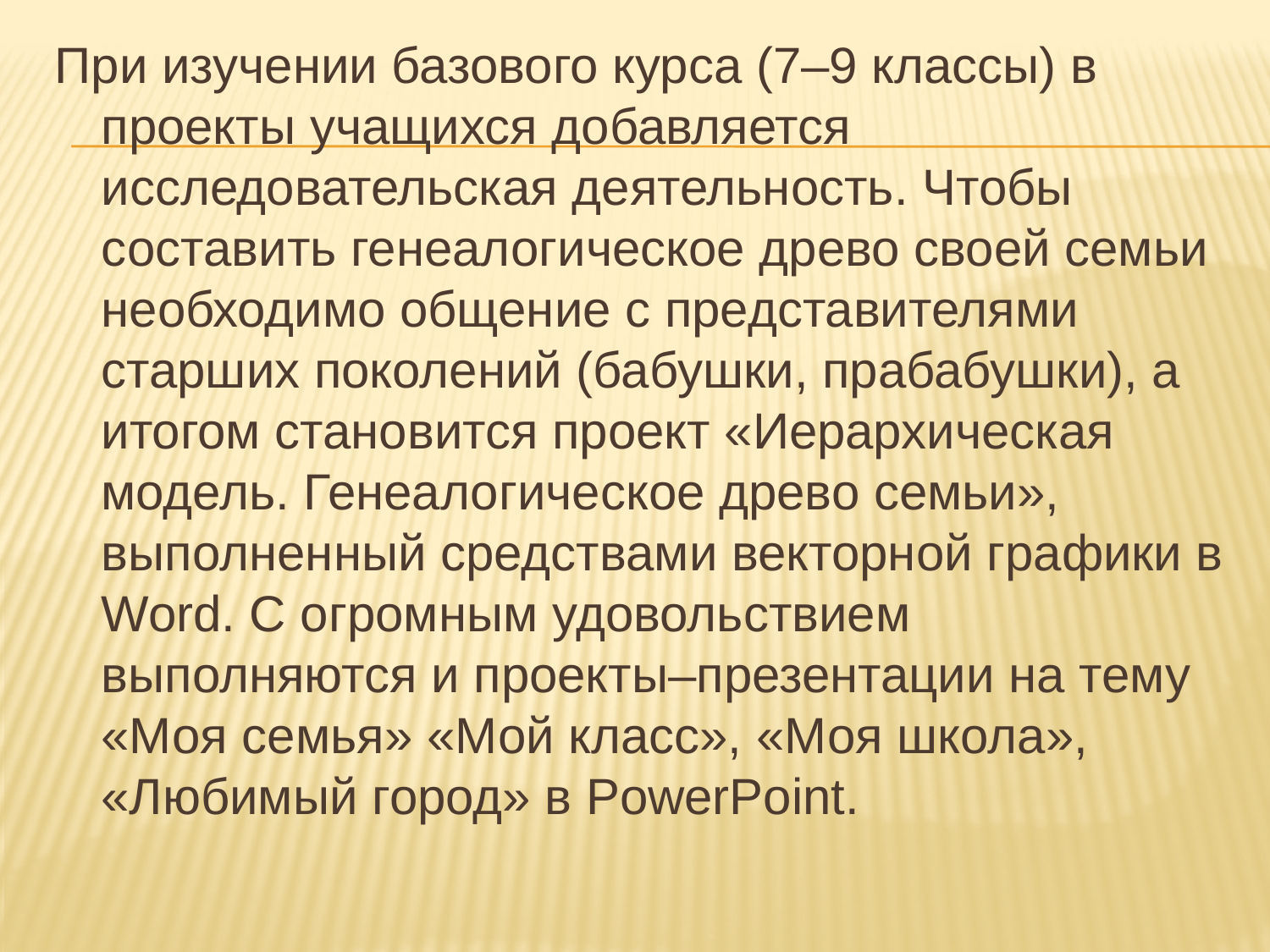

При изучении базового курса (7–9 классы) в проекты учащихся добавляется исследовательская деятельность. Чтобы составить генеалогическое древо своей семьи необходимо общение с представителями старших поколений (бабушки, прабабушки), а итогом становится проект «Иерархическая модель. Генеалогическое древо семьи», выполненный средствами векторной графики в Word. С огромным удовольствием выполняются и проекты–презентации на тему «Моя семья» «Мой класс», «Моя школа», «Любимый город» в PowerPoint.